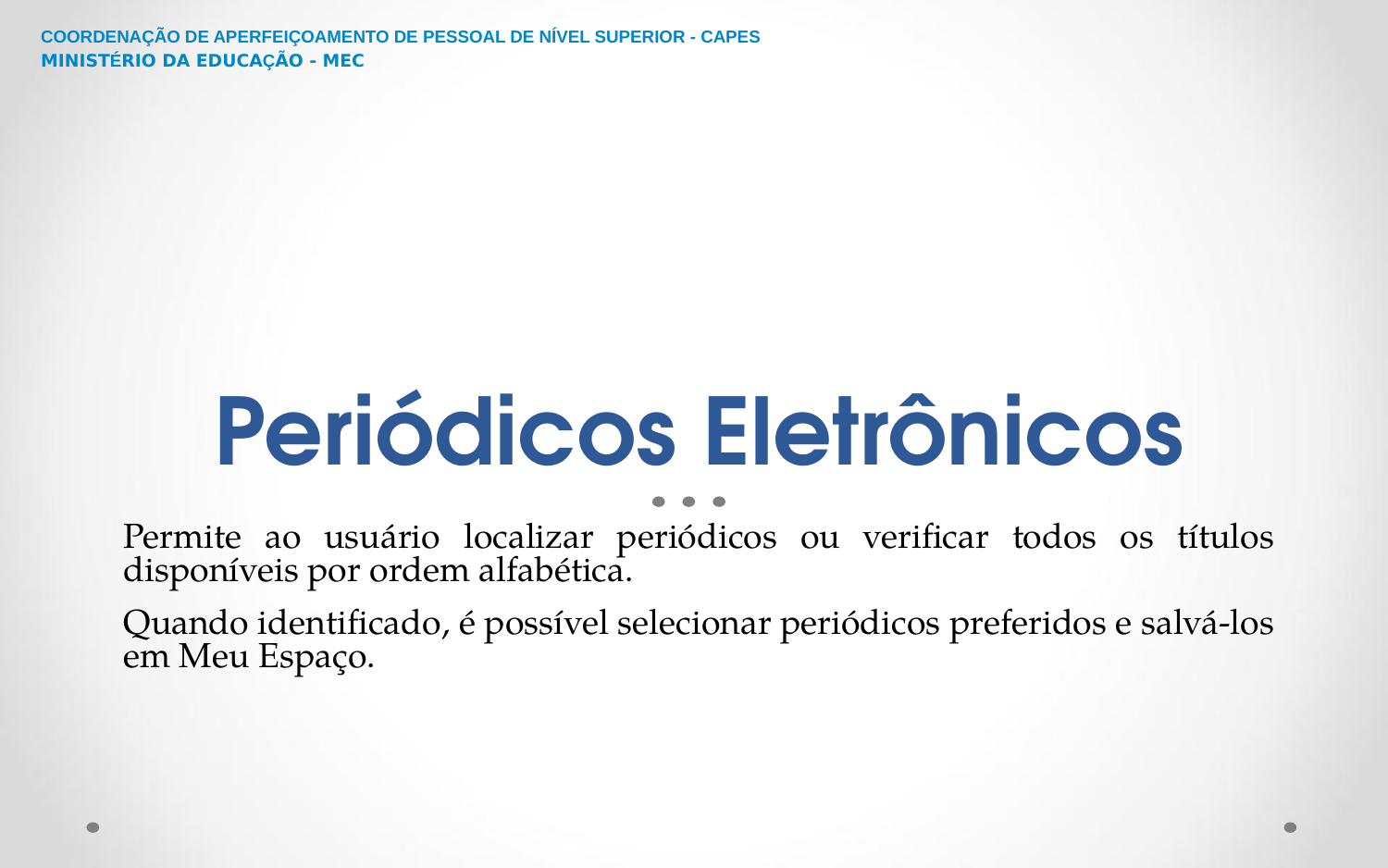

# Periódicos Eletrônicos
Permite ao usuário localizar periódicos ou verificar todos os títulos disponíveis por ordem alfabética.
Quando identificado, é possível selecionar periódicos preferidos e salvá-los em Meu Espaço.